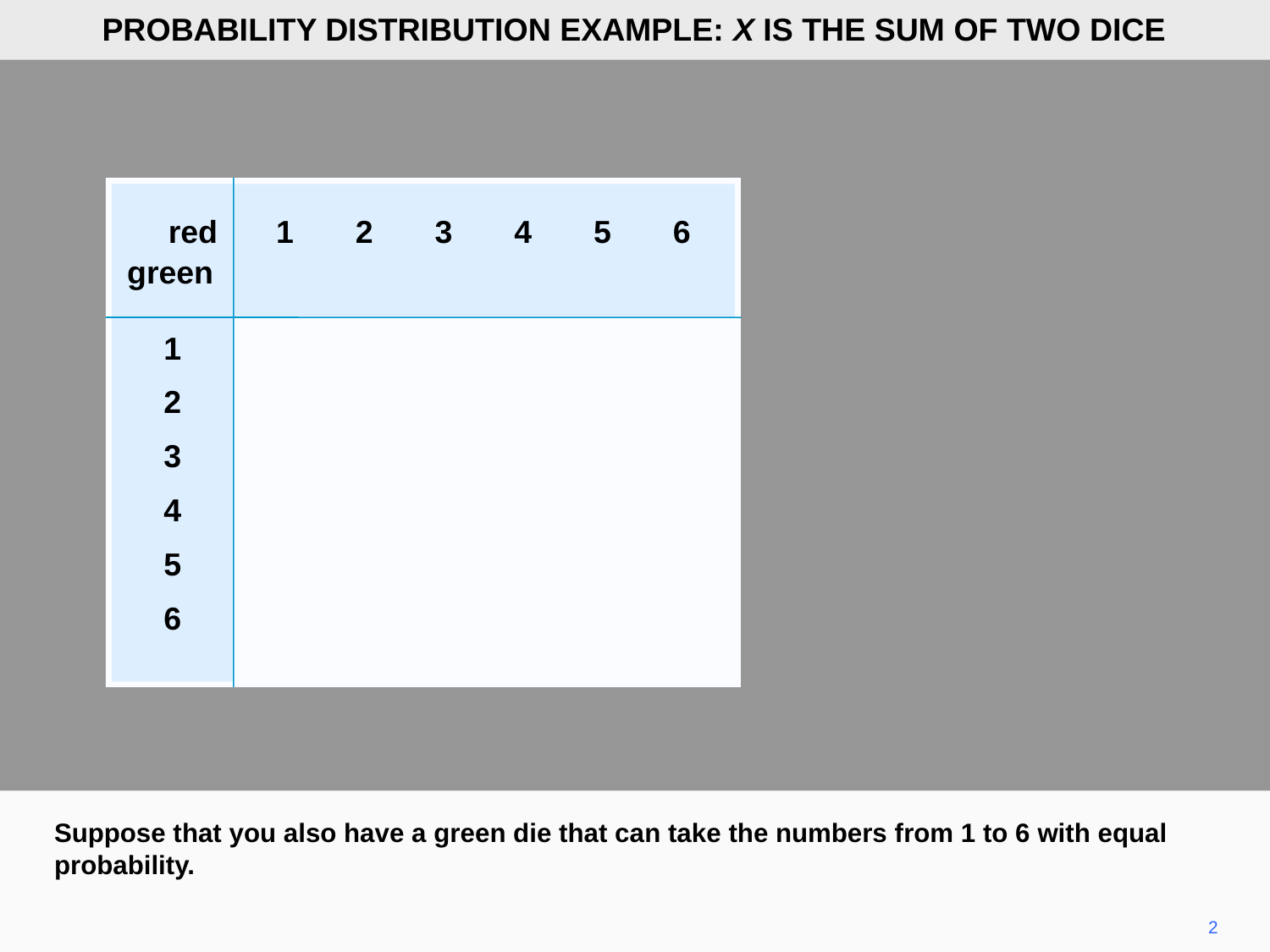

PROBABILITY DISTRIBUTION EXAMPLE: X IS THE SUM OF TWO DICE

      red	1	2	3	4	5	6
 green
	1
	2
	3
	4
	5
	6

Suppose that you also have a green die that can take the numbers from 1 to 6 with equal probability.
2